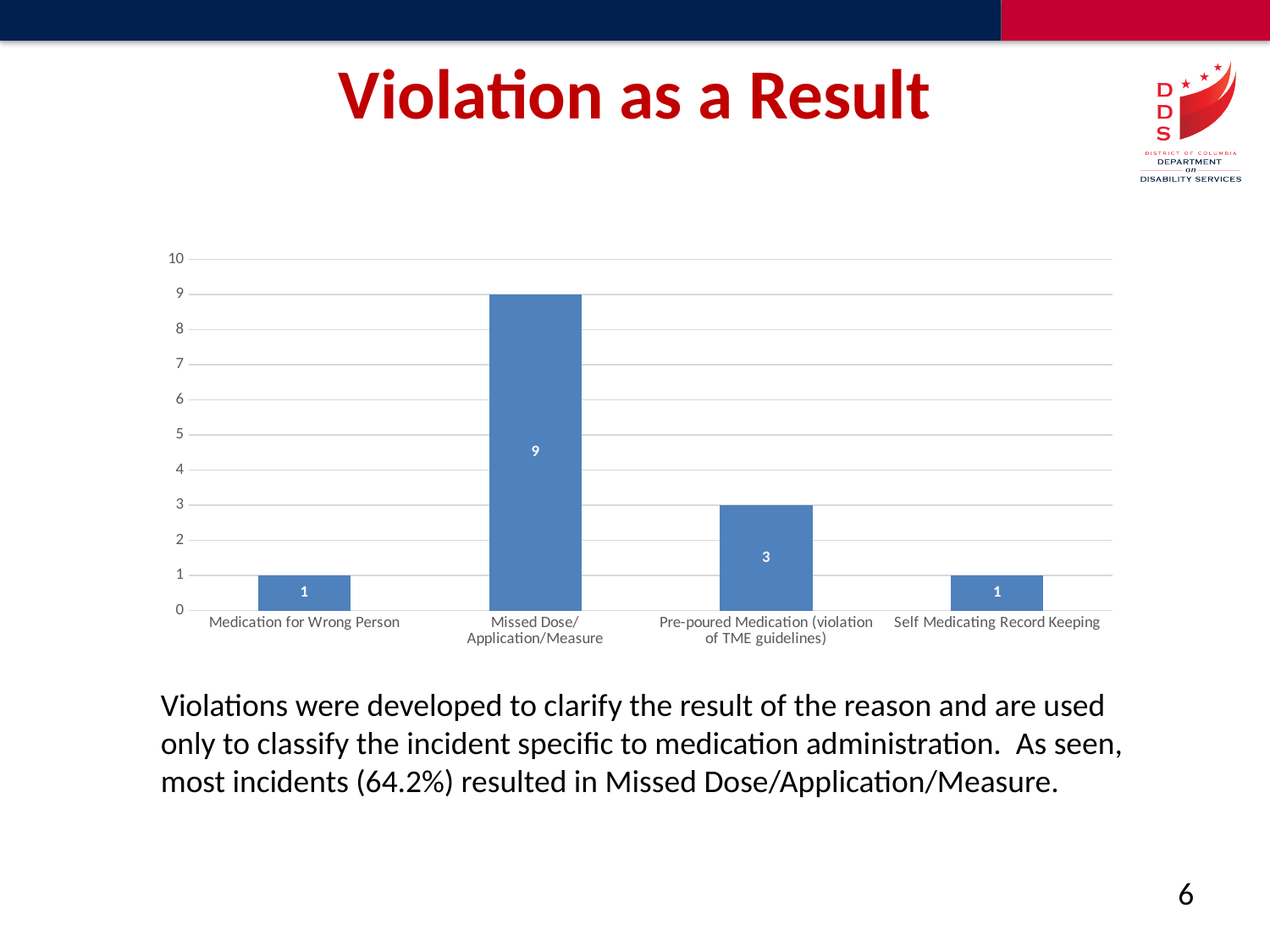

# Violation as a Result

### Chart

| Category | Total |
|---|---|
| Medication for Wrong Person | 1.0 |
| Missed Dose/Application/Measure | 9.0 |
| Pre-poured Medication (violation of TME guidelines) | 3.0 |
| Self Medicating Record Keeping | 1.0 |
Violations were developed to clarify the result of the reason and are used only to classify the incident specific to medication administration.  As seen, most incidents (64.2%) resulted in Missed Dose/Application/Measure.
6